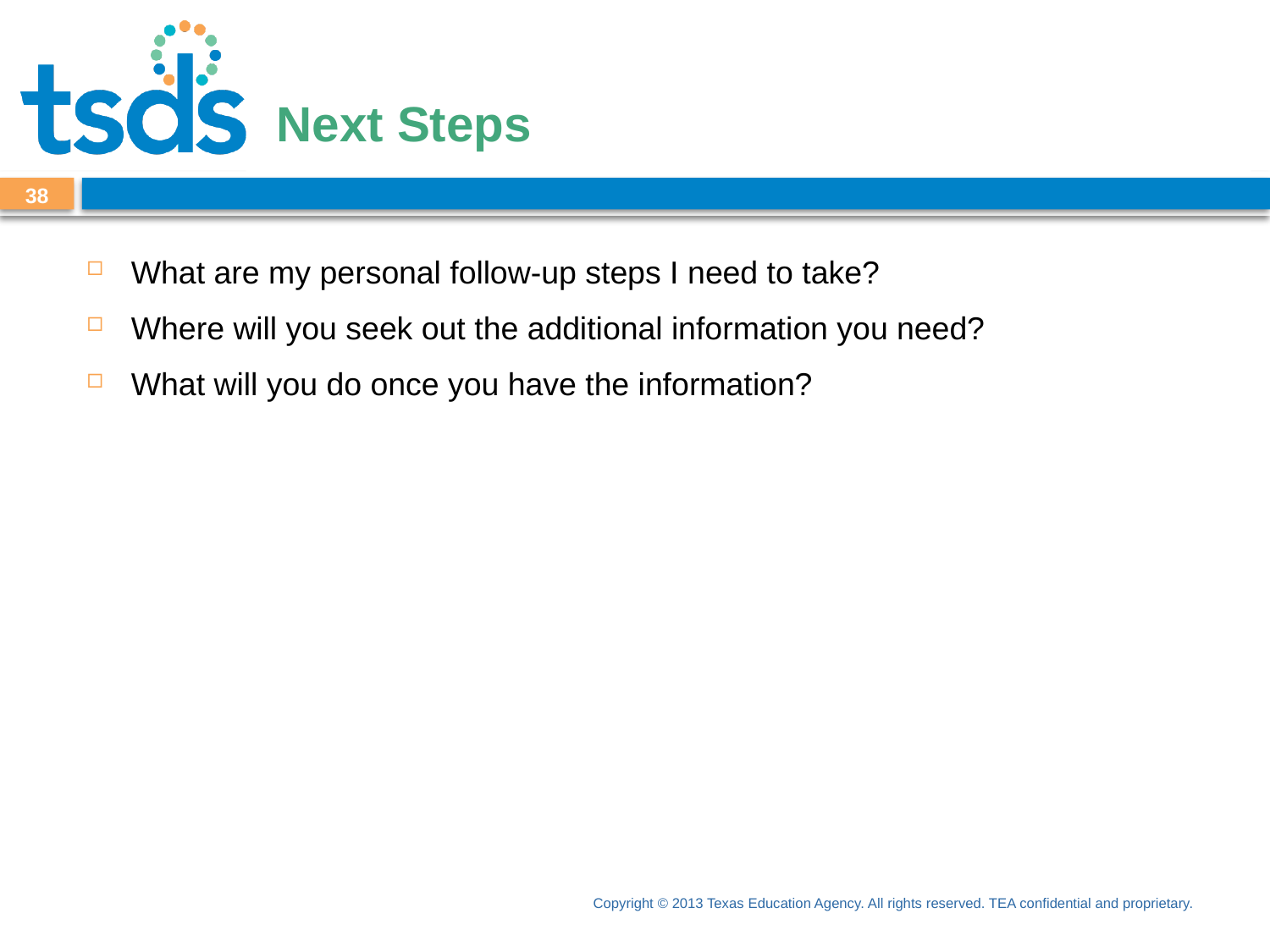

# Next Steps
38
What are my personal follow-up steps I need to take?
Where will you seek out the additional information you need?
What will you do once you have the information?